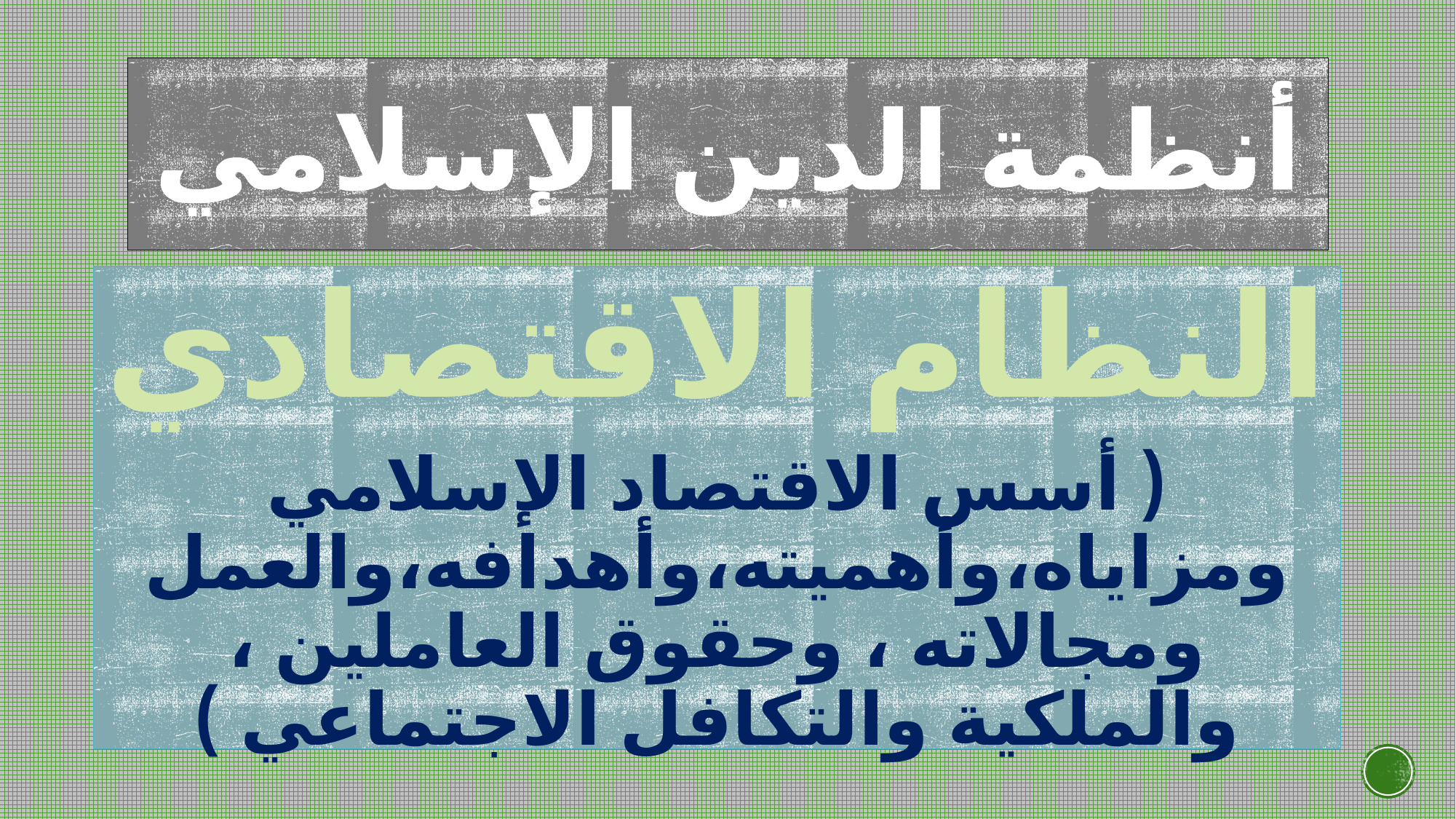

# أنظمة الدين الإسلامي
النظام الاقتصادي
( أسس الاقتصاد الإسلامي ومزاياه،وأهميته،وأهدافه،والعمل ومجالاته ، وحقوق العاملين ، والملكية والتكافل الاجتماعي )